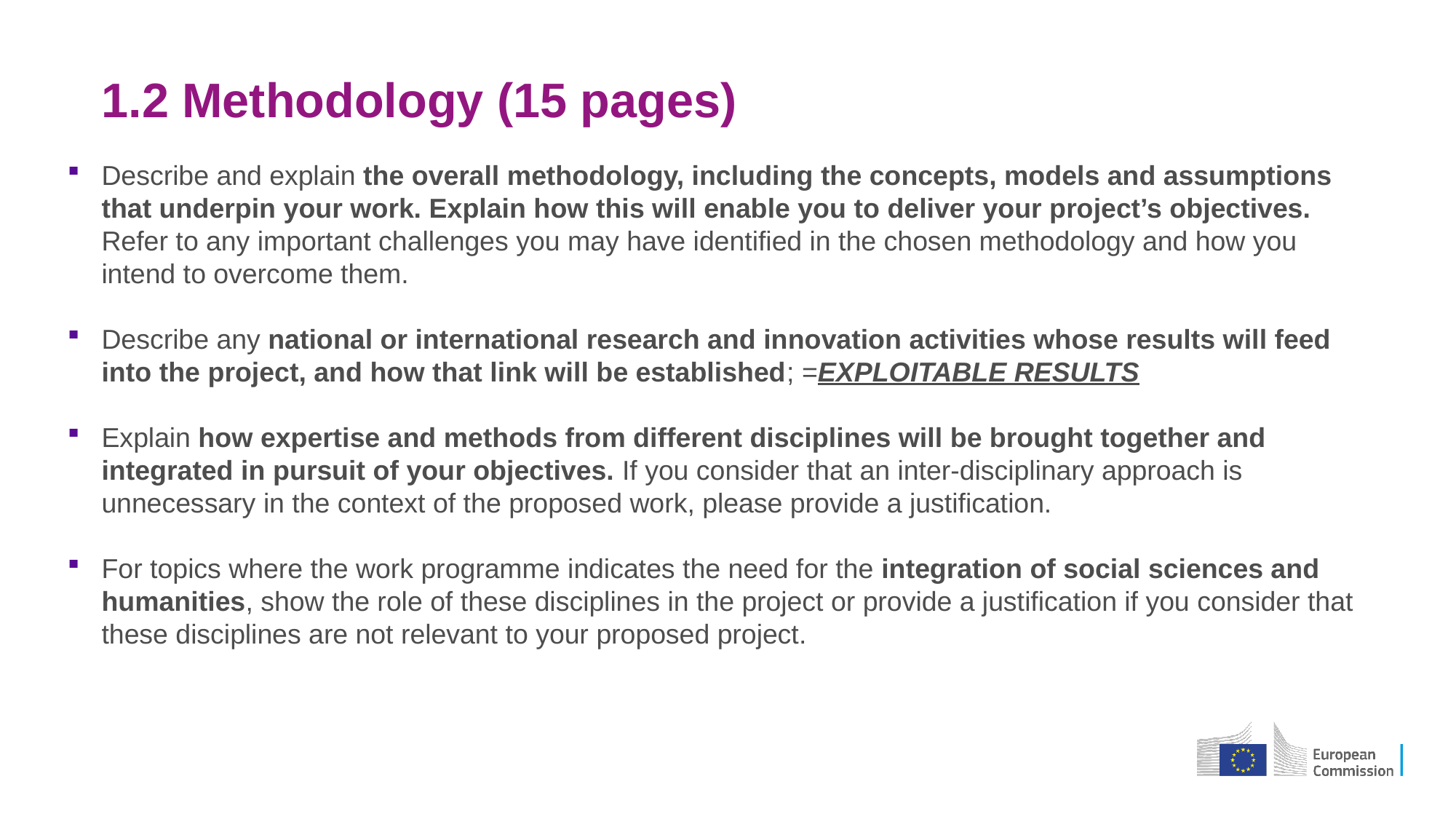

# 1.2 Methodology (15 pages)
Describe and explain the overall methodology, including the concepts, models and assumptions that underpin your work. Explain how this will enable you to deliver your project’s objectives. Refer to any important challenges you may have identified in the chosen methodology and how you intend to overcome them.

Describe any national or international research and innovation activities whose results will feed into the project, and how that link will be established; =EXPLOITABLE RESULTS

Explain how expertise and methods from different disciplines will be brought together and integrated in pursuit of your objectives. If you consider that an inter-disciplinary approach is unnecessary in the context of the proposed work, please provide a justification.

For topics where the work programme indicates the need for the integration of social sciences and humanities, show the role of these disciplines in the project or provide a justification if you consider that these disciplines are not relevant to your proposed project.